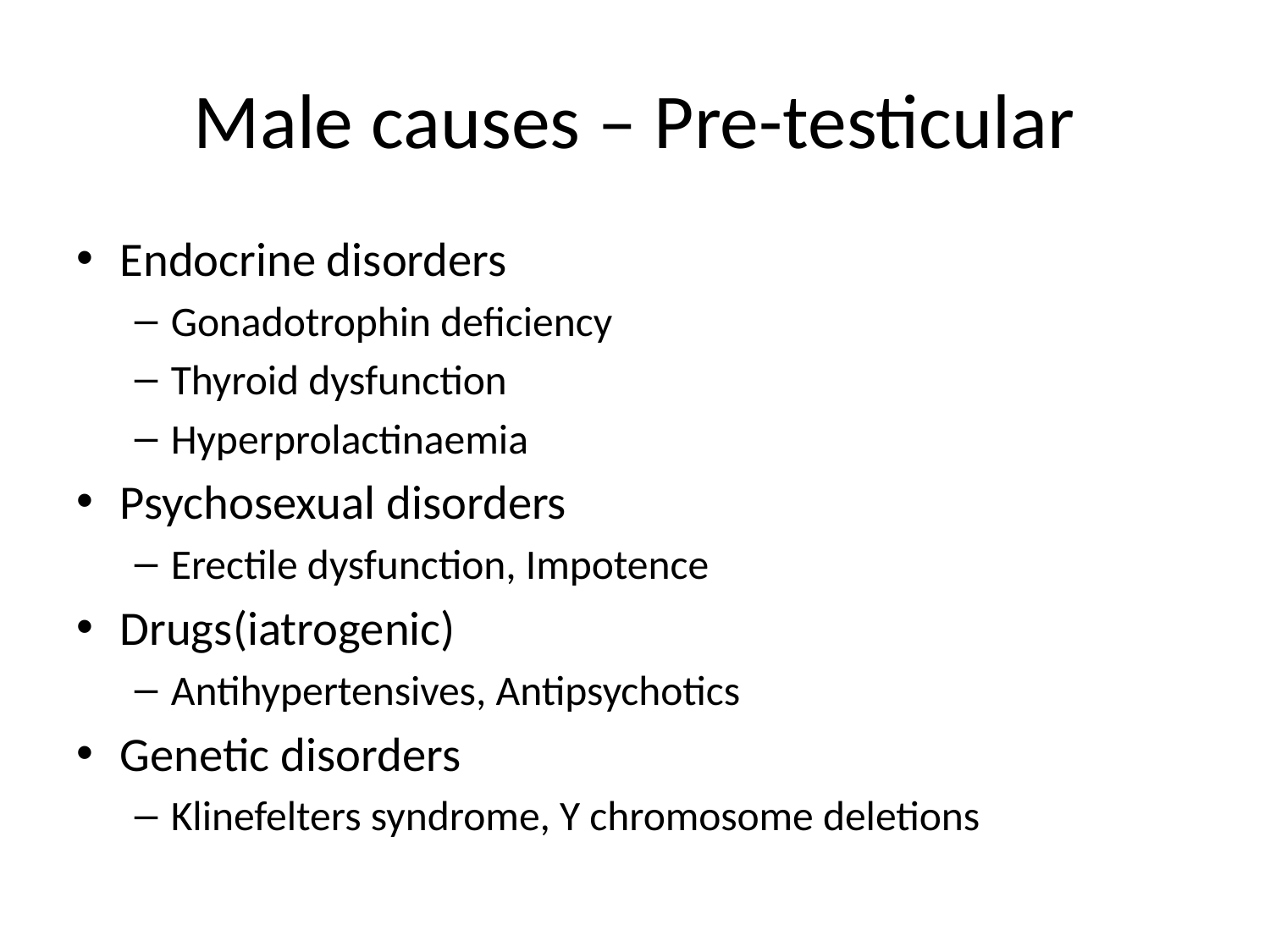

# Male causes – Pre-testicular
Endocrine disorders
Gonadotrophin deficiency
Thyroid dysfunction
Hyperprolactinaemia
Psychosexual disorders
Erectile dysfunction, Impotence
Drugs(iatrogenic)
Antihypertensives, Antipsychotics
Genetic disorders
Klinefelters syndrome, Y chromosome deletions